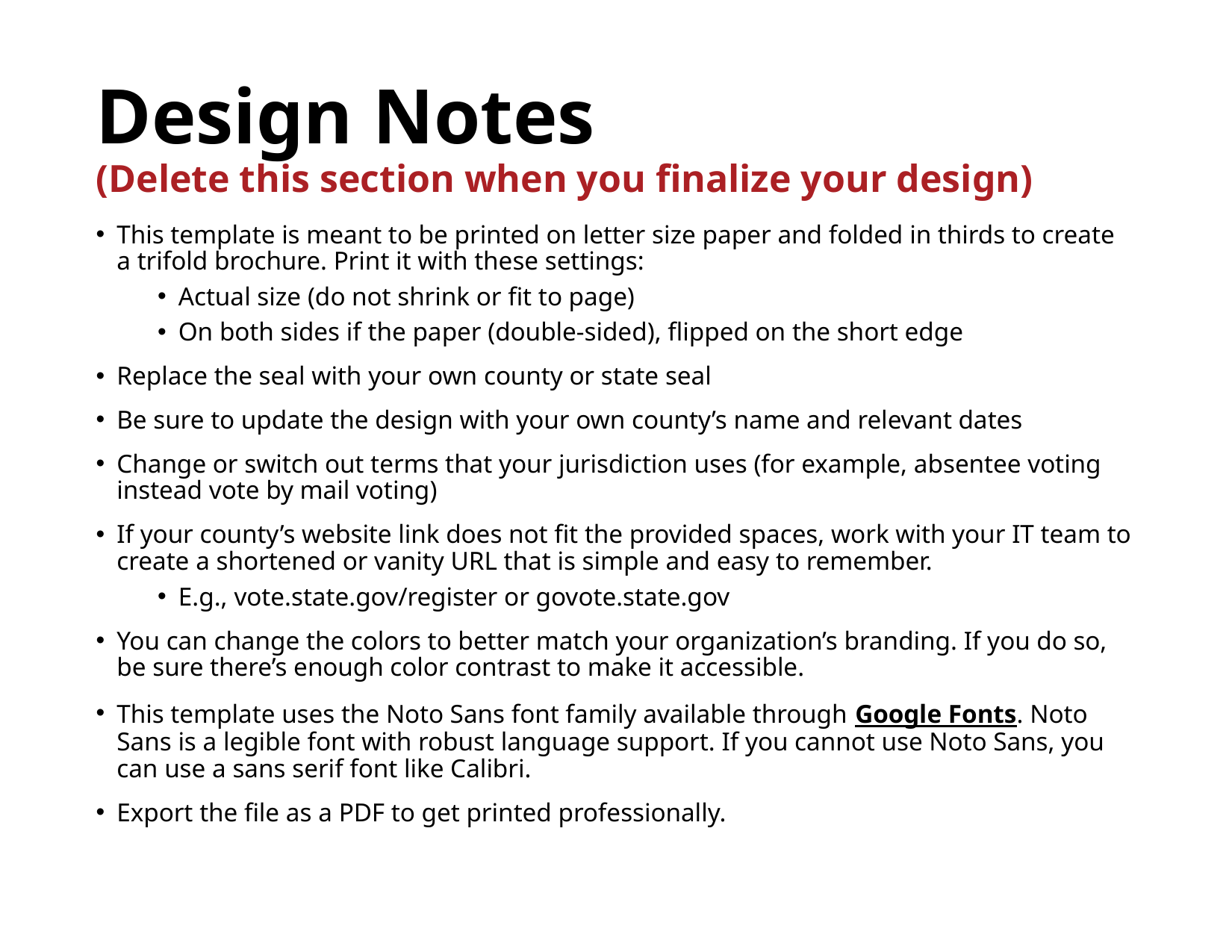

# Design Notes  (Delete this section when you finalize your design)
This template is meant to be printed on letter size paper and folded in thirds to create a trifold brochure. Print it with these settings:
Actual size (do not shrink or fit to page)
On both sides if the paper (double-sided), flipped on the short edge
Replace the seal with your own county or state seal
Be sure to update the design with your own county’s name and relevant dates
Change or switch out terms that your jurisdiction uses (for example, absentee voting instead vote by mail voting)
If your county’s website link does not fit the provided spaces, work with your IT team to create a shortened or vanity URL that is simple and easy to remember.
E.g., vote.state.gov/register or govote.state.gov
You can change the colors to better match your organization’s branding. If you do so, be sure there’s enough color contrast to make it accessible.
This template uses the Noto Sans font family available through Google Fonts. Noto Sans is a legible font with robust language support. If you cannot use Noto Sans, you can use a sans serif font like Calibri.
Export the file as a PDF to get printed professionally.